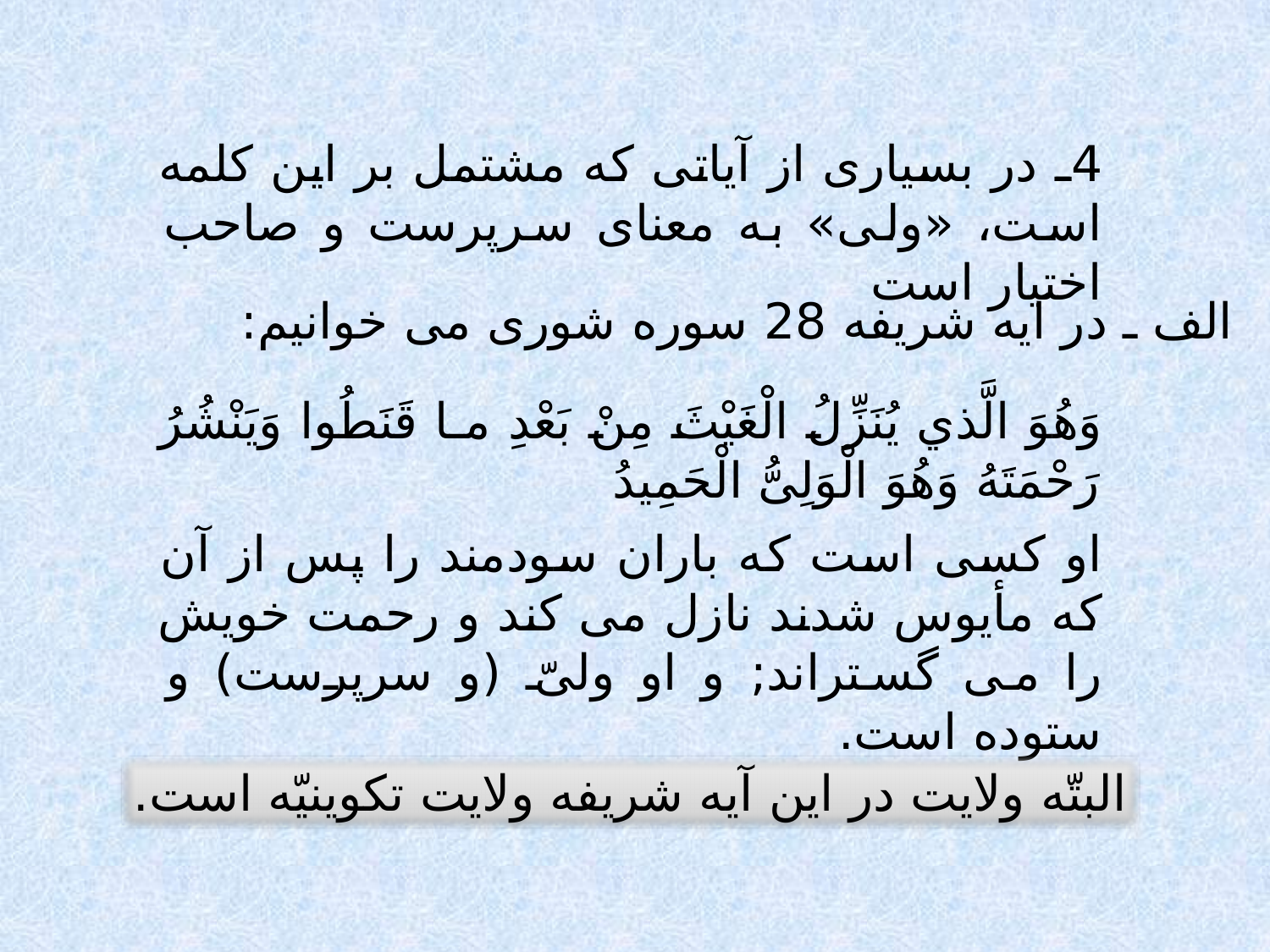

4ـ در بسيارى از آياتى كه مشتمل بر اين كلمه است، «ولى» به معناى سرپرست و صاحب اختيار است
الف ـ در آيه شريفه 28 سوره شورى مى خوانيم:
وَهُوَ الَّذي يُنَزِّلُ الْغَيْثَ مِنْ بَعْدِ مـا قَنَطُوا وَيَنْشُرُ رَحْمَتَهُ وَهُوَ الْوَلِىُّ الْحَمِيدُ
او كسى است كه باران سودمند را پس از آن كه مأيوس شدند نازل مى كند و رحمت خويش را مى گستراند; و او ولىّ (و سرپرست) و ستوده است.
البتّه ولايت در اين آيه شريفه ولايت تكوينيّه است.